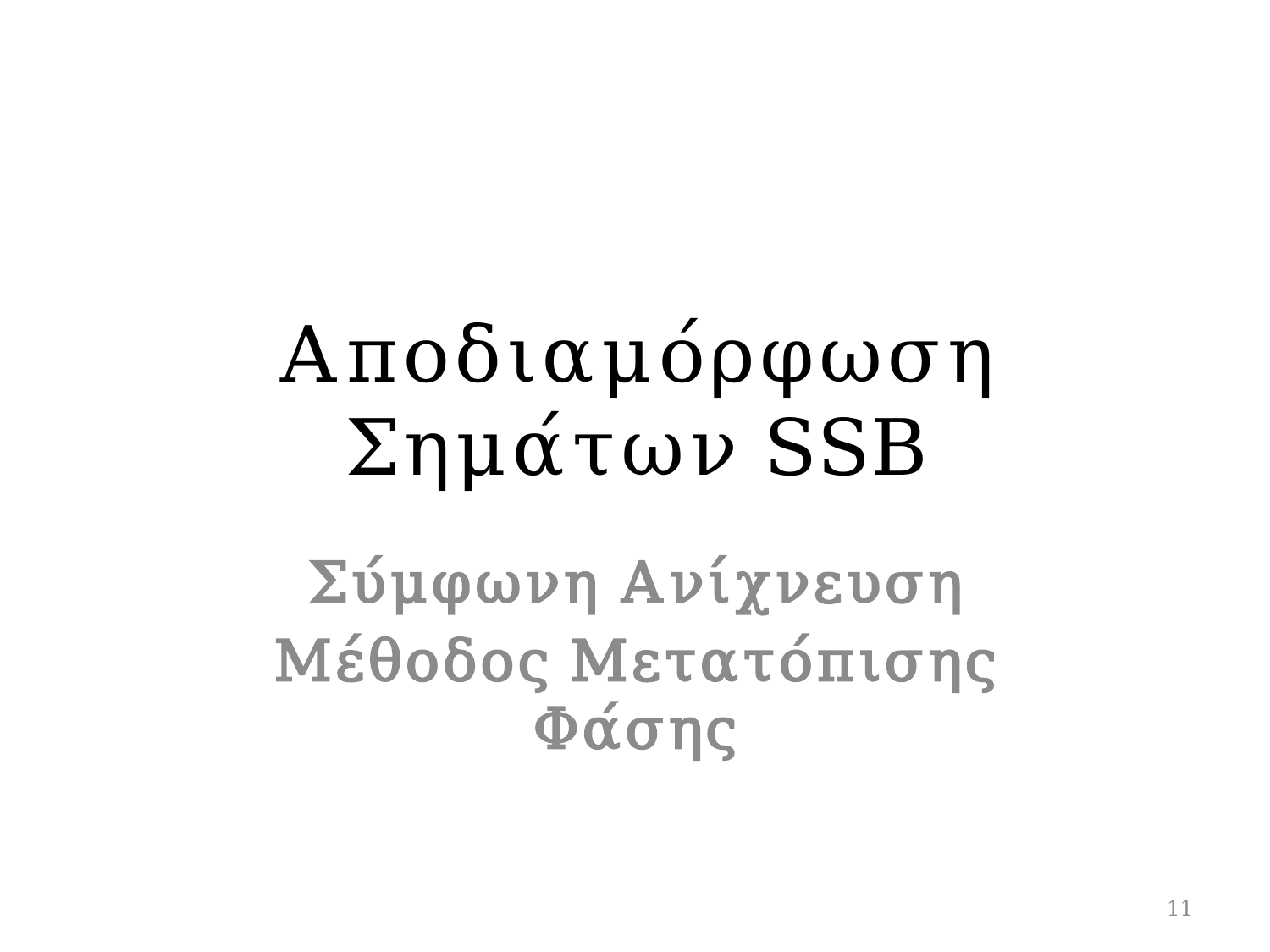

# Αποδιαμόρφωση Σημάτων SSB
Σύμφωνη Ανίχνευση
Μέθοδος Μετατόπισης Φάσης
11